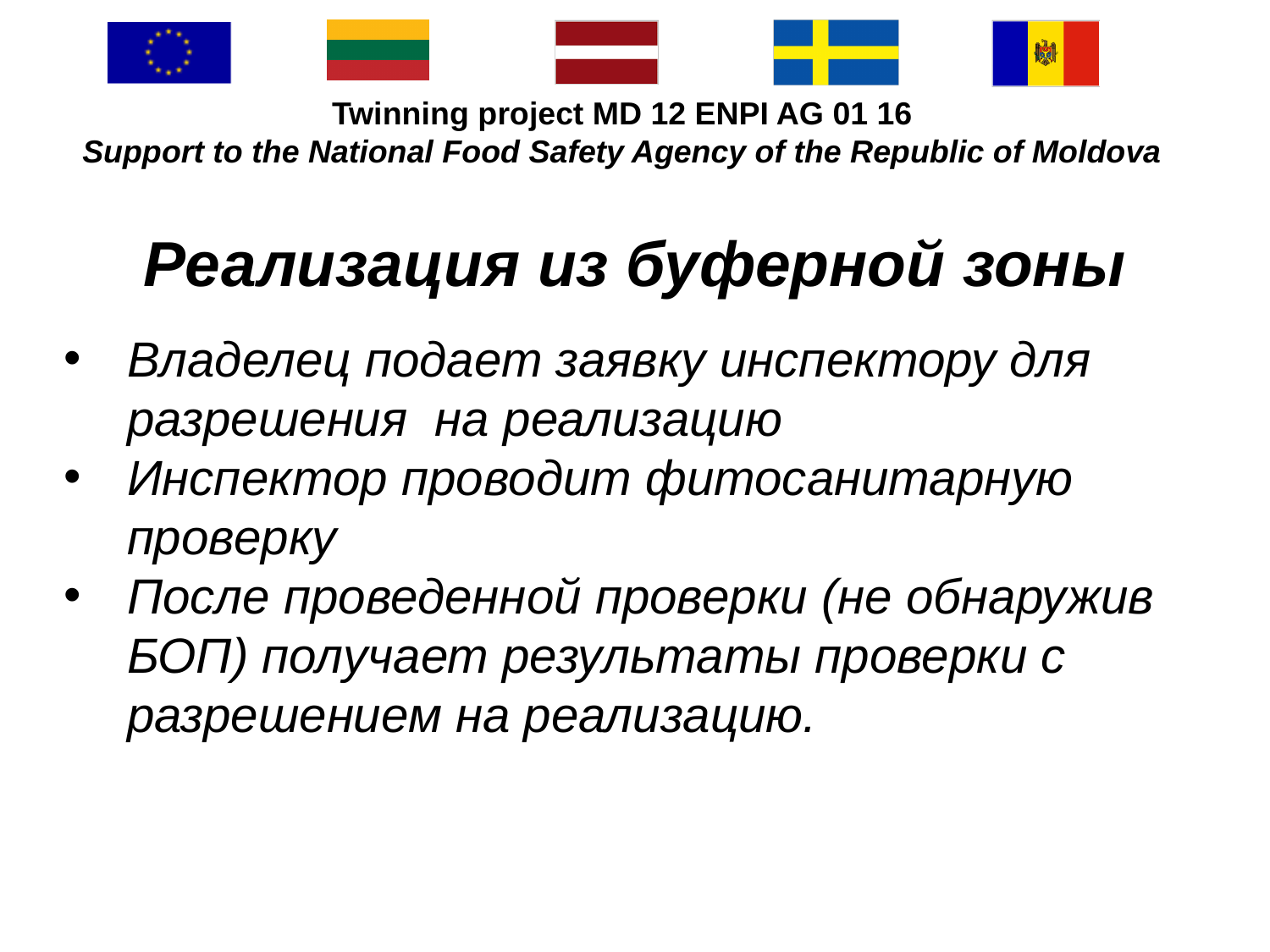

#
Реализация из буферной зоны
Владелец подает заявку инспектору для разрешения  на реализацию
Инспектор проводит фитосанитарную проверку
После проведенной проверки (не обнаружив БОП) получает результаты проверки с разрешением на реализацию.